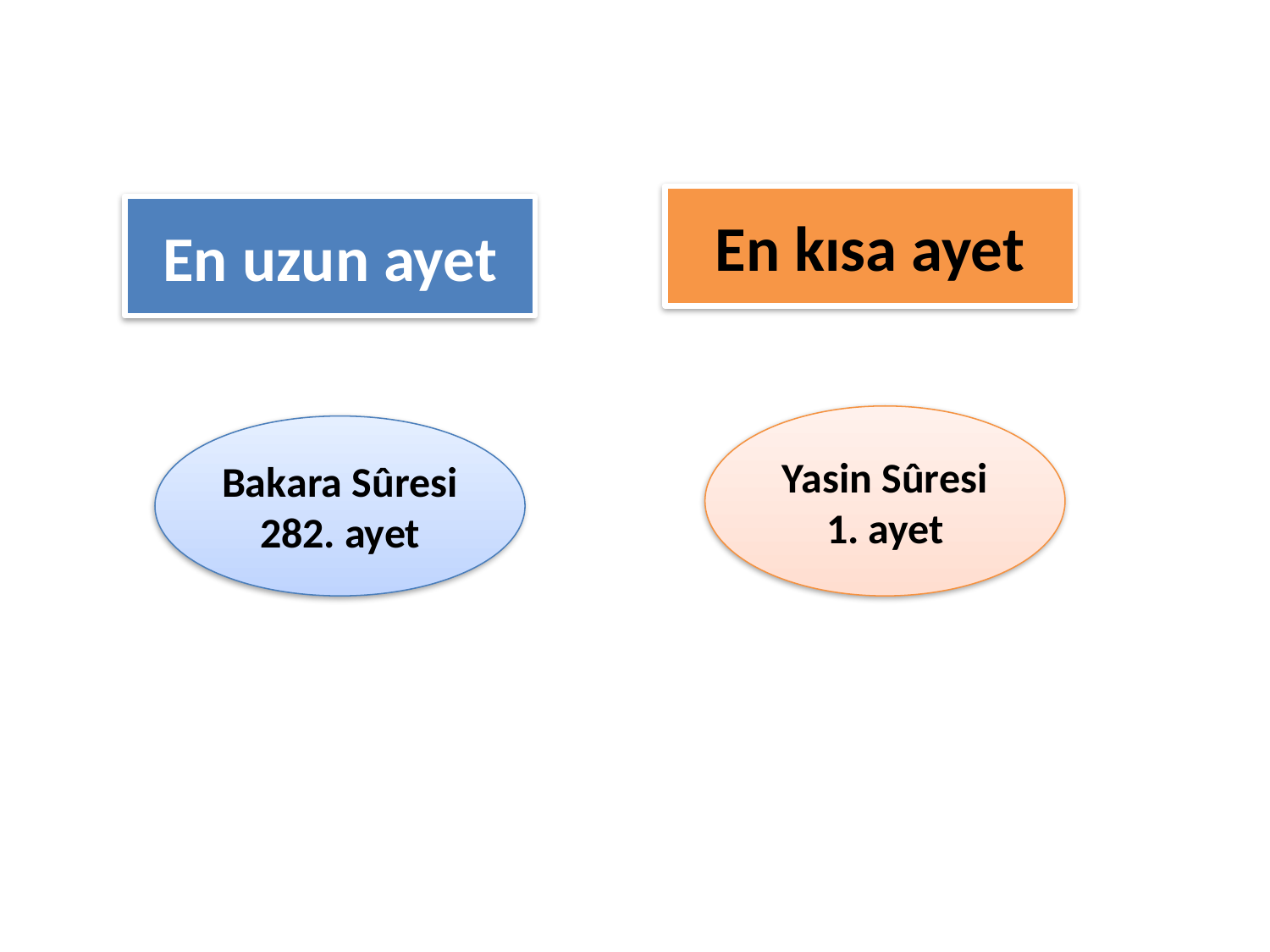

En kısa ayet
En uzun ayet
Yasin Sûresi 1. ayet
Bakara Sûresi 282. ayet